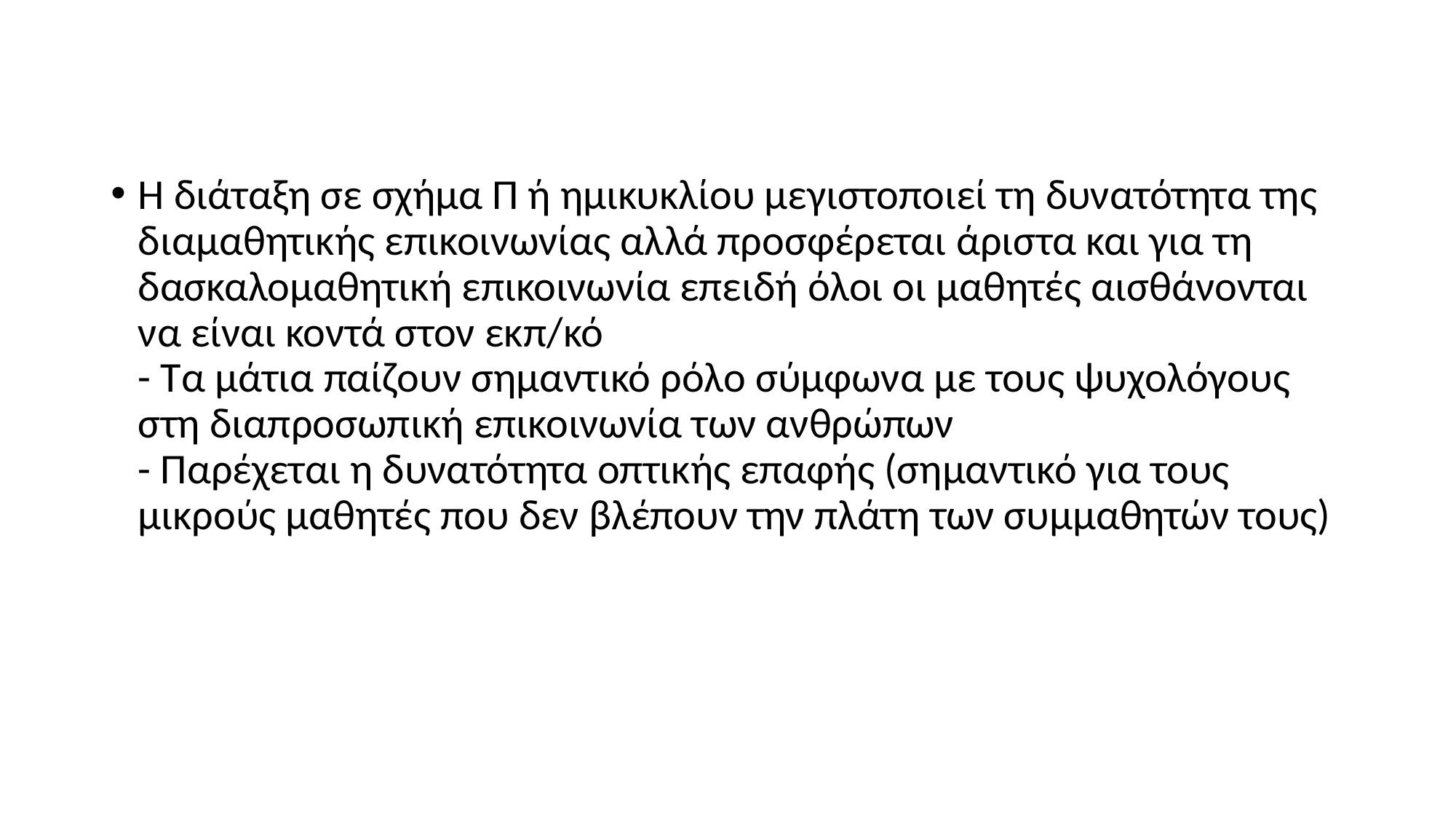

Η διάταξη σε σχήμα Π ή ημικυκλίου μεγιστοποιεί τη δυνατότητα της διαμαθητικής επικοινωνίας αλλά προσφέρεται άριστα και για τη δασκαλομαθητική επικοινωνία επειδή όλοι οι μαθητές αισθάνονται να είναι κοντά στον εκπ/κό 
- Τα μάτια παίζουν σημαντικό ρόλο σύμφωνα με τους ψυχολόγους στη διαπροσωπική επικοινωνία των ανθρώπων
- Παρέχεται η δυνατότητα οπτικής επαφής (σημαντικό για τους μικρούς μαθητές που δεν βλέπουν την πλάτη των συμμαθητών τους)